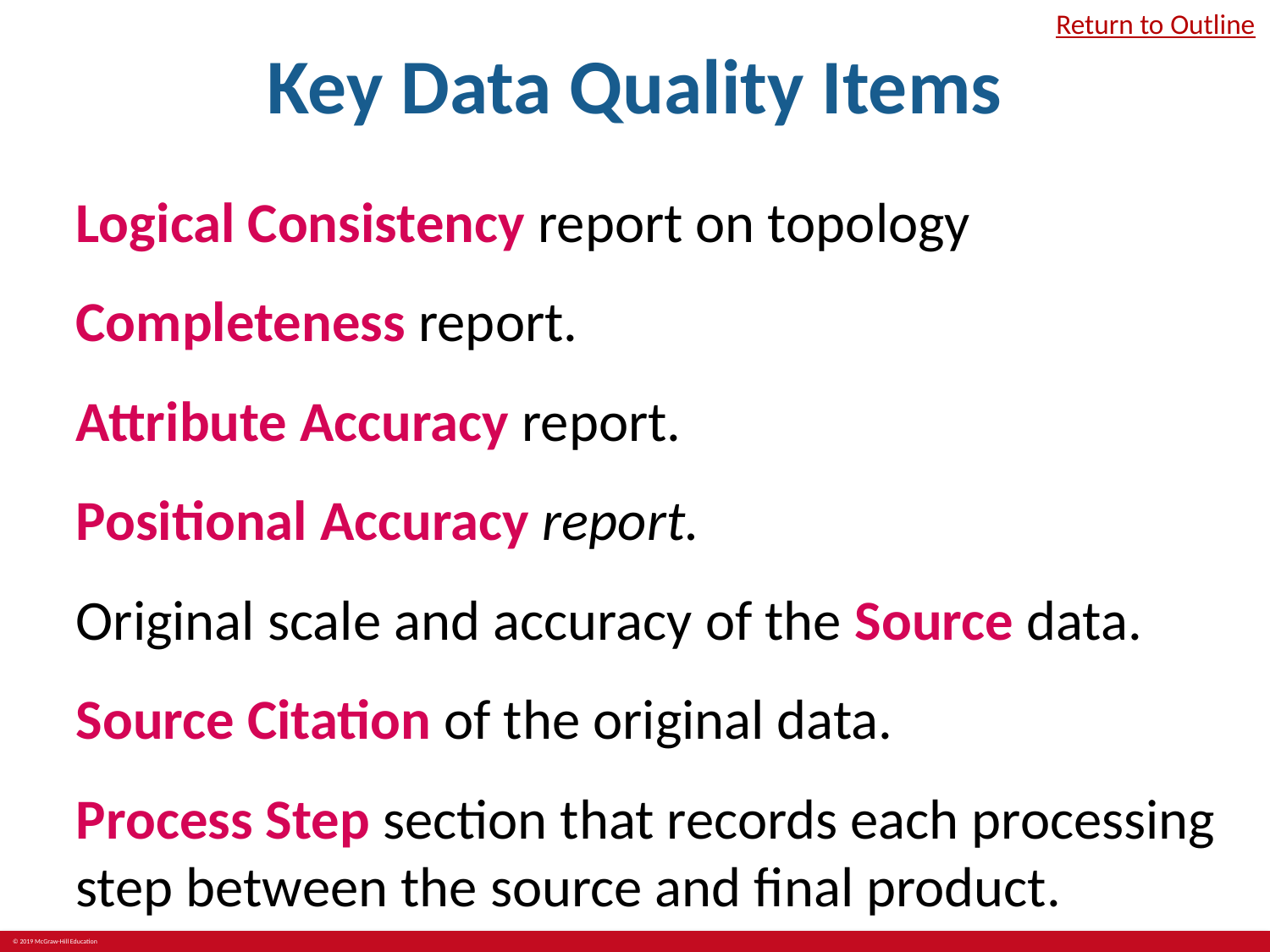

# Key Data Quality Items
Return to Outline
Logical Consistency report on topology
Completeness report.
Attribute Accuracy report.
Positional Accuracy report.
Original scale and accuracy of the Source data.
Source Citation of the original data.
Process Step section that records each processing step between the source and final product.